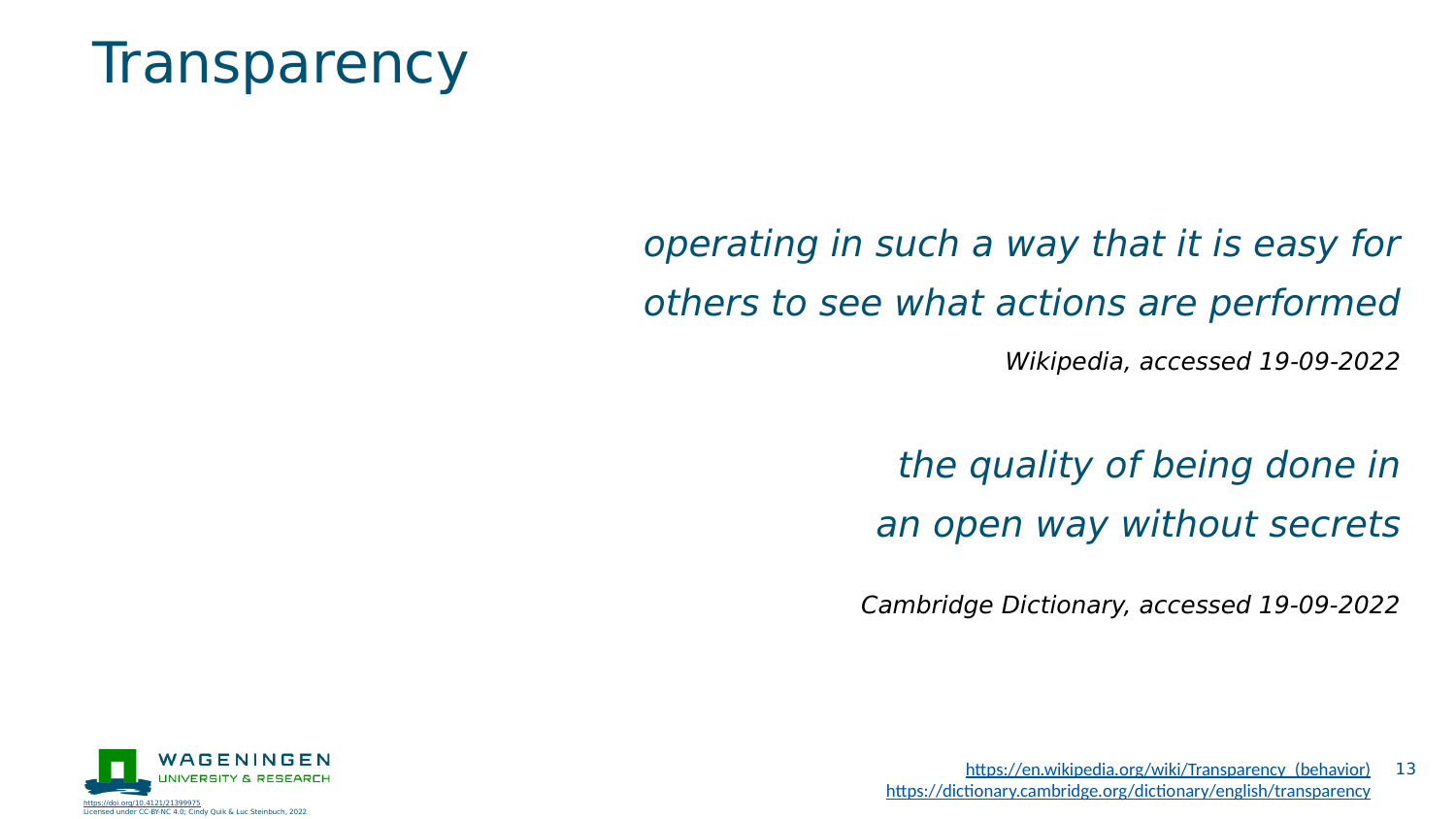

# Transparency
operating in such a way that it is easy for
others to see what actions are performed
Wikipedia, accessed 19-09-2022

the quality of being done in
an open way without secrets

Cambridge Dictionary, accessed 19-09-2022

https://en.wikipedia.org/wiki/Transparency_(behavior)
https://dictionary.cambridge.org/dictionary/english/transparency
13